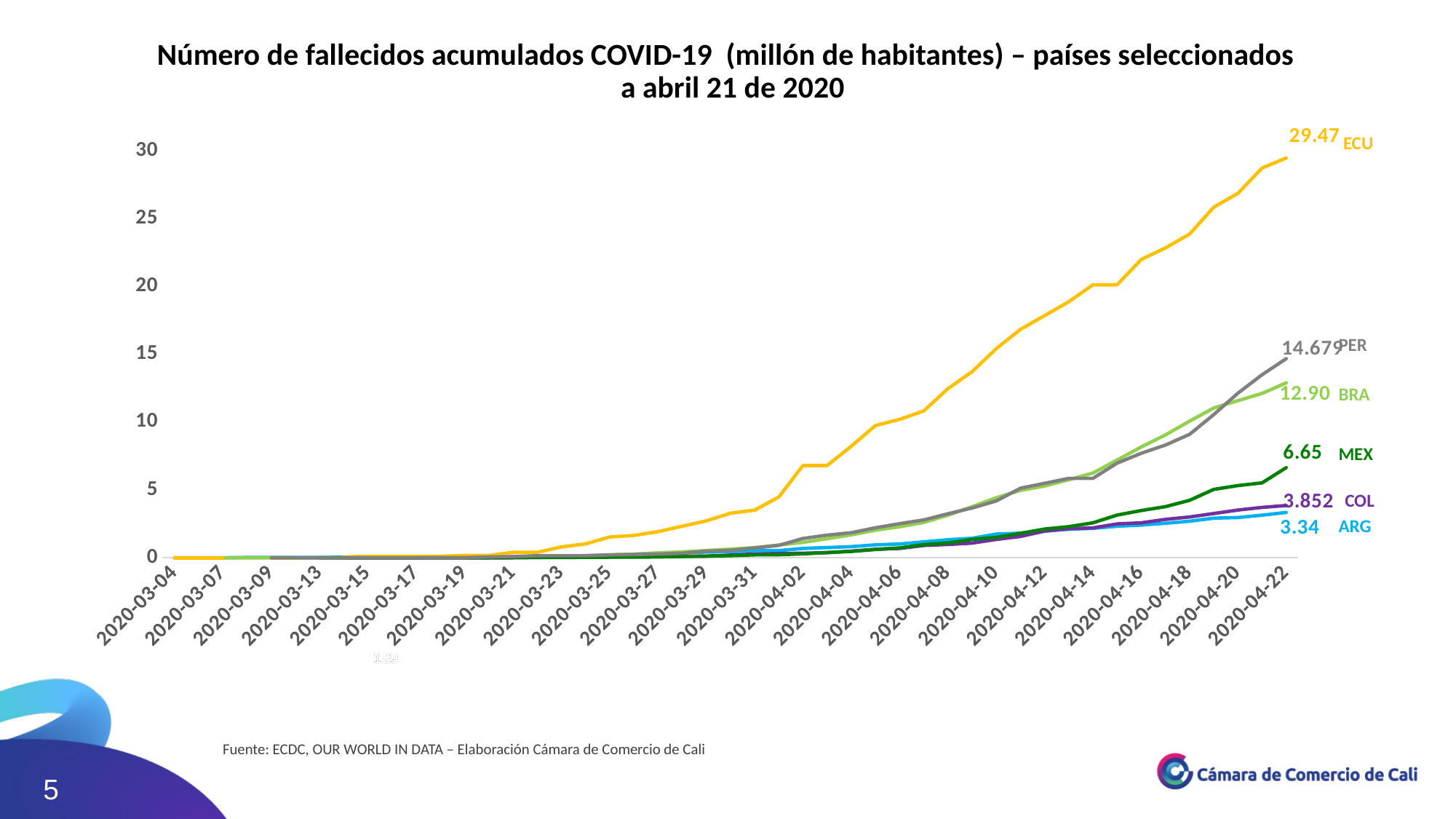

Número de fallecidos acumulados COVID-19  (millón de habitantes) – países seleccionados
a abril 21 de 2020

### Chart

| Category | Argentina | Brasil | Colombia | Ecuador | México | Perú |
|---|---|---|---|---|---|---|
| 2020-03-04 | 0.0 | 0.0 | 0.0 | 0.0 | None | None |
| 2020-03-06 | 0.0 | 0.0 | None | 0.0 | 0.0 | None |
| 2020-03-07 | 0.0 | 0.0 | 0.0 | 0.0 | None | 0.0 |
| 2020-03-08 | 0.022 | 0.0 | None | None | None | None |
| 2020-03-09 | 0.022 | 0.0 | None | 0.0 | 0.0 | 0.0 |
| 2020-03-11 | 0.022 | 0.0 | None | 0.0 | None | 0.0 |
| 2020-03-13 | 0.022 | 0.0 | None | None | 0.0 | 0.0 |
| 2020-03-14 | 0.044 | 0.0 | 0.0 | 0.057 | 0.0 | 0.0 |
| 2020-03-15 | 0.044 | 0.0 | 0.0 | 0.113 | 0.0 | 0.0 |
| 2020-03-16 | 0.044 | 0.0 | 0.0 | 0.113 | 0.0 | 0.0 |
| 2020-03-17 | 0.044 | 0.0 | 0.0 | 0.113 | 0.0 | 0.0 |
| 2020-03-18 | 0.044 | 0.005 | 0.0 | 0.113 | 0.0 | 0.0 |
| 2020-03-19 | 0.044 | 0.019 | 0.0 | 0.17 | 0.0 | 0.0 |
| 2020-03-20 | 0.066 | 0.028 | 0.0 | 0.17 | 0.0 | 0.061 |
| 2020-03-21 | 0.066 | 0.052 | 0.0 | 0.397 | 0.016 | 0.091 |
| 2020-03-22 | 0.089 | 0.085 | 0.02 | 0.397 | 0.016 | 0.152 |
| 2020-03-23 | 0.089 | 0.118 | 0.039 | 0.794 | 0.016 | 0.152 |
| 2020-03-24 | 0.089 | 0.16 | 0.059 | 1.02 | 0.031 | 0.152 |
| 2020-03-25 | 0.133 | 0.216 | 0.059 | 1.53 | 0.039 | 0.212 |
| 2020-03-26 | 0.177 | 0.268 | 0.079 | 1.644 | 0.039 | 0.243 |
| 2020-03-27 | 0.266 | 0.362 | 0.118 | 1.927 | 0.062 | 0.273 |
| 2020-03-28 | 0.376 | 0.433 | 0.118 | 2.324 | 0.093 | 0.334 |
| 2020-03-29 | 0.42 | 0.536 | 0.118 | 2.721 | 0.124 | 0.485 |
| 2020-03-30 | 0.443 | 0.64 | 0.197 | 3.287 | 0.155 | 0.546 |
| 2020-03-31 | 0.531 | 0.748 | 0.275 | 3.514 | 0.217 | 0.728 |
| 2020-04-01 | 0.531 | 0.946 | 0.314 | 4.478 | 0.225 | 0.91 |
| 2020-04-02 | 0.686 | 1.134 | 0.334 | 6.802 | 0.287 | 1.425 |
| 2020-04-03 | 0.752 | 1.407 | 0.373 | 6.802 | 0.388 | 1.668 |
| 2020-04-04 | 0.819 | 1.689 | 0.491 | 8.219 | 0.465 | 1.85 |
| 2020-04-05 | 0.951 | 2.032 | 0.629 | 9.749 | 0.613 | 2.214 |
| 2020-04-06 | 1.018 | 2.286 | 0.688 | 10.202 | 0.729 | 2.517 |
| 2020-04-07 | 1.173 | 2.602 | 0.904 | 10.826 | 0.969 | 2.79 |
| 2020-04-08 | 1.328 | 3.138 | 0.983 | 12.469 | 1.094 | 3.245 |
| 2020-04-09 | 1.438 | 3.764 | 1.081 | 13.716 | 1.35 | 3.67 |
| 2020-04-10 | 1.748 | 4.427 | 1.356 | 15.417 | 1.505 | 4.185 |
| 2020-04-11 | 1.814 | 4.968 | 1.572 | 16.834 | 1.807 | 5.126 |
| 2020-04-12 | 1.969 | 5.288 | 1.965 | 17.854 | 2.117 | 5.49 |
| 2020-04-13 | 2.102 | 5.754 | 2.142 | 18.874 | 2.296 | 5.853 |
| 2020-04-14 | 2.168 | 6.248 | 2.201 | 20.121 | 2.575 | 5.853 |
| 2020-04-15 | 2.323 | 7.207 | 2.496 | 20.121 | 3.149 | 6.976 |
| 2020-04-16 | 2.412 | 8.167 | 2.575 | 21.992 | 3.482 | 7.704 |
| 2020-04-17 | 2.544 | 9.052 | 2.83 | 22.842 | 3.769 | 8.31 |
| 2020-04-18 | 2.699 | 10.072 | 3.007 | 23.862 | 4.235 | 9.099 |
| 2020-04-19 | 2.921 | 11.042 | 3.262 | 25.846 | 5.041 | 10.554 |
| 2020-04-20 | 2.965 | 11.583 | 3.518 | 26.866 | 5.321 | 12.132 |
| 2020-04-21 | 3.142 | 12.114 | 3.714 | 28.737 | 5.522 | 13.496 |
| 2020-04-22 | 3.341 | 12.895 | 3.852 | 29.473 | 6.647 | 14.679 |
ECU
PER
BRA
MEX
COL
ARG
Fuente: ECDC, OUR WORLD IN DATA – Elaboración Cámara de Comercio de Cali